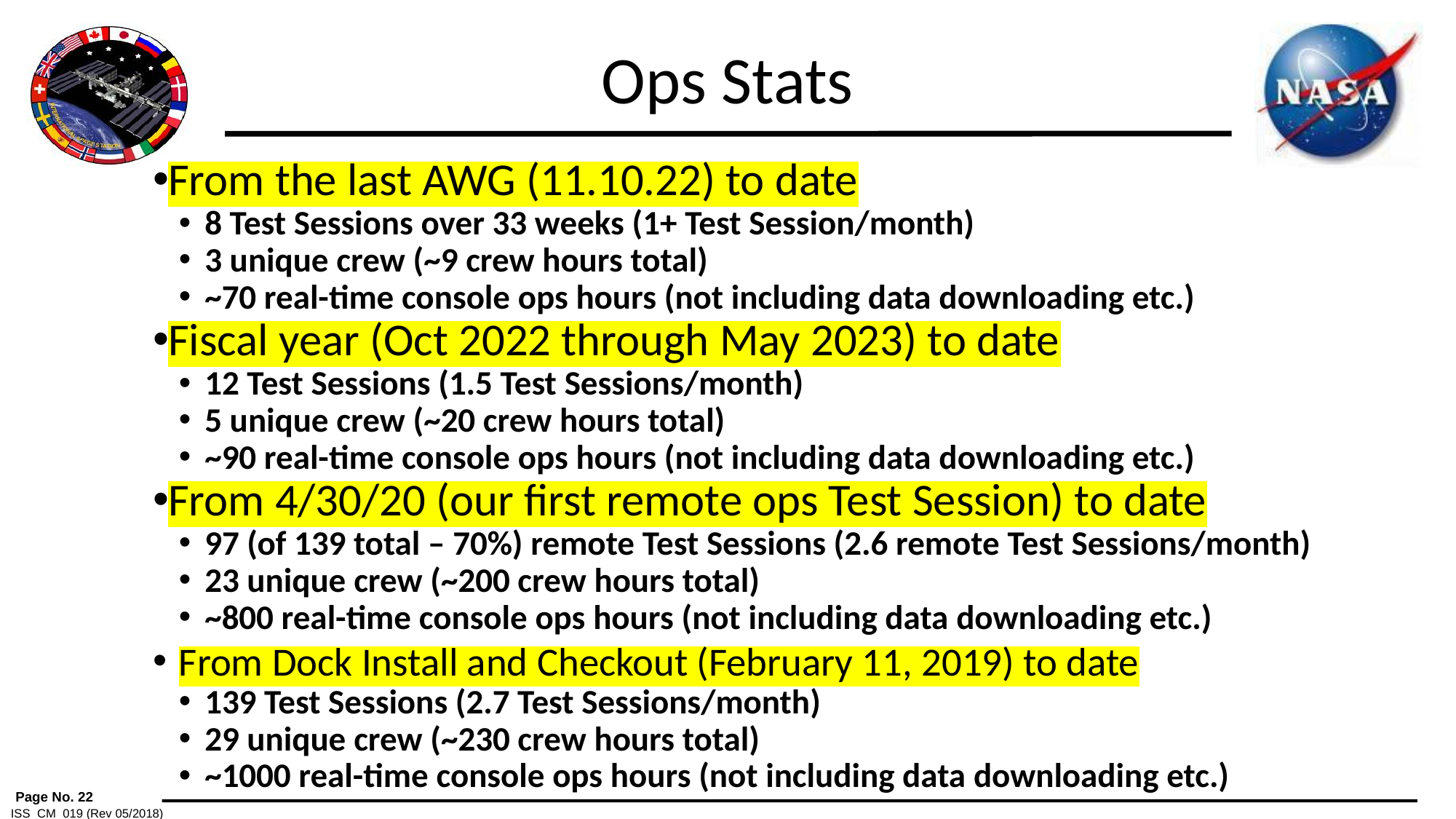

# Ops Stats
From the last AWG (11.10.22) to date
8 Test Sessions over 33 weeks (1+ Test Session/month)
3 unique crew (~9 crew hours total)
~70 real-time console ops hours (not including data downloading etc.)
Fiscal year (Oct 2022 through May 2023) to date
12 Test Sessions (1.5 Test Sessions/month)
5 unique crew (~20 crew hours total)
~90 real-time console ops hours (not including data downloading etc.)
From 4/30/20 (our first remote ops Test Session) to date
97 (of 139 total – 70%) remote Test Sessions (2.6 remote Test Sessions/month)
23 unique crew (~200 crew hours total)
~800 real-time console ops hours (not including data downloading etc.)
From Dock Install and Checkout (February 11, 2019) to date
139 Test Sessions (2.7 Test Sessions/month)
29 unique crew (~230 crew hours total)
~1000 real-time console ops hours (not including data downloading etc.)